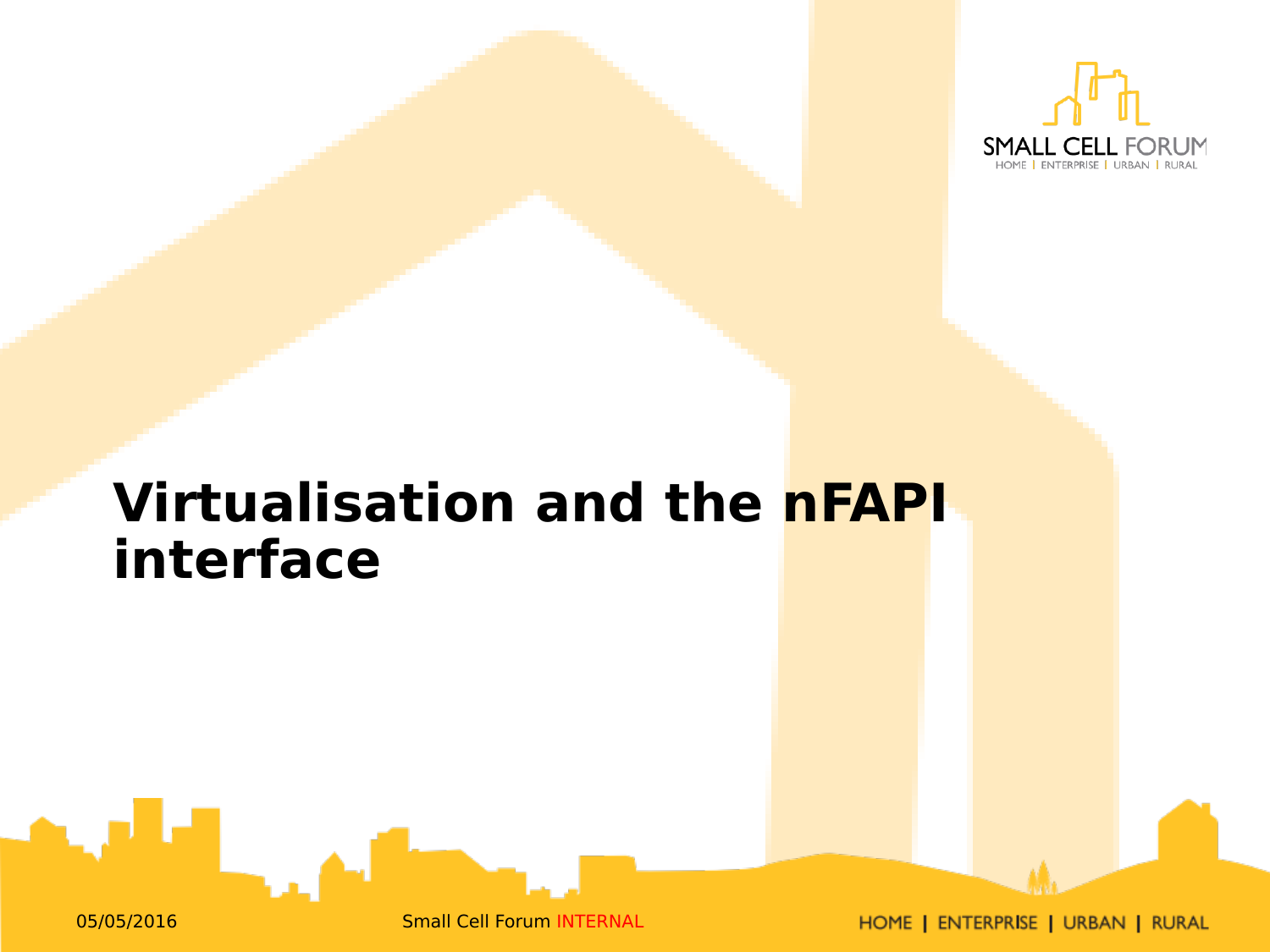

# Virtualisation and the nFAPI interface
05/05/2016
Small Cell Forum INTERNAL